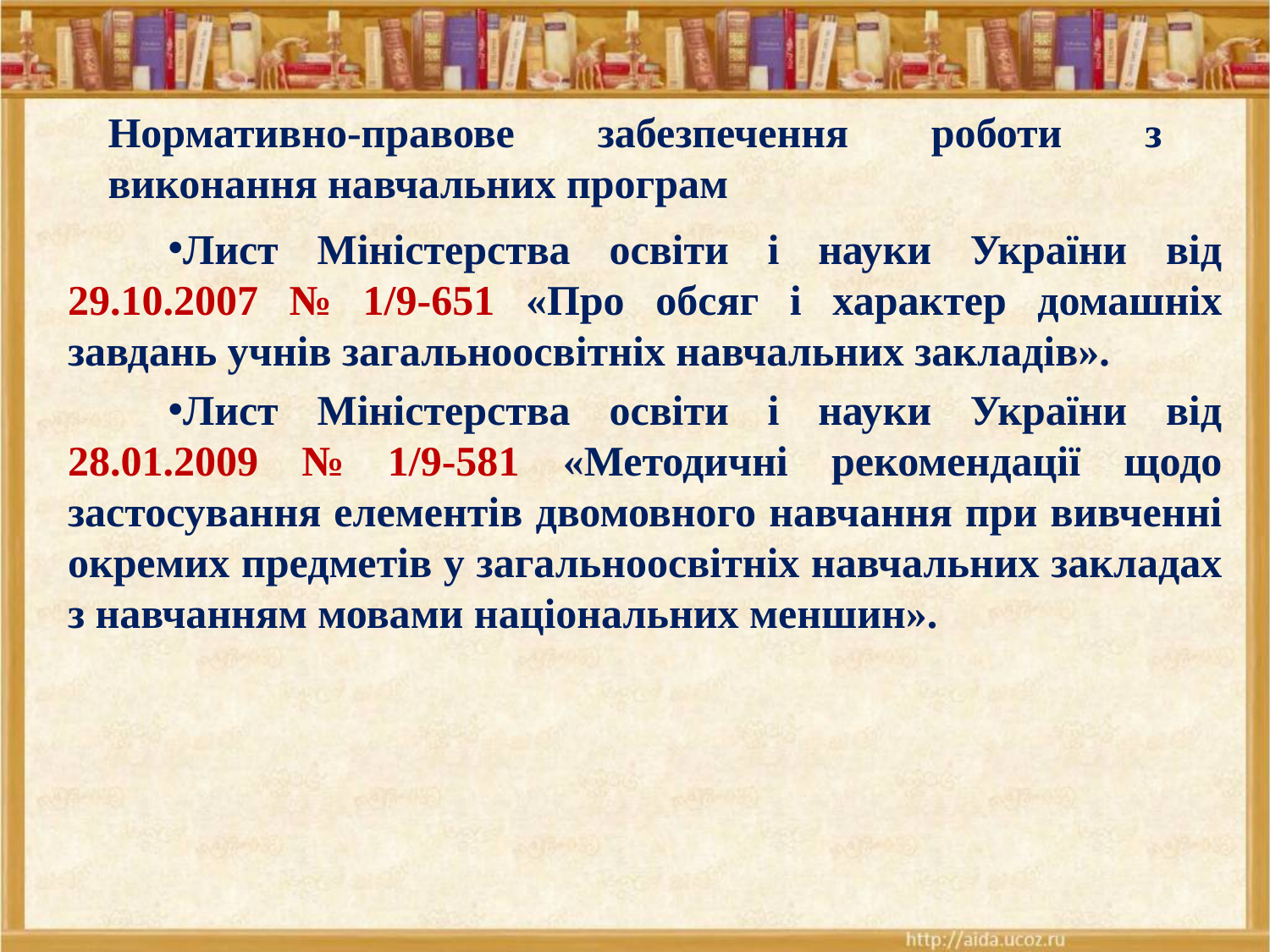

# Нормативно-правове забезпечення роботи з виконання навчальних програм
Лист Міністерства освіти і науки України від
29.10.2007 № 1/9-651 «Про обсяг і характер домашніх завдань учнів загальноосвітніх навчальних закладів».
Лист Міністерства освіти і науки України від
28.01.2009 № 1/9-581 «Методичні рекомендації щодо застосування елементів двомовного навчання при вивченні окремих предметів у загальноосвітніх навчальних закладах з навчанням мовами національних меншин».